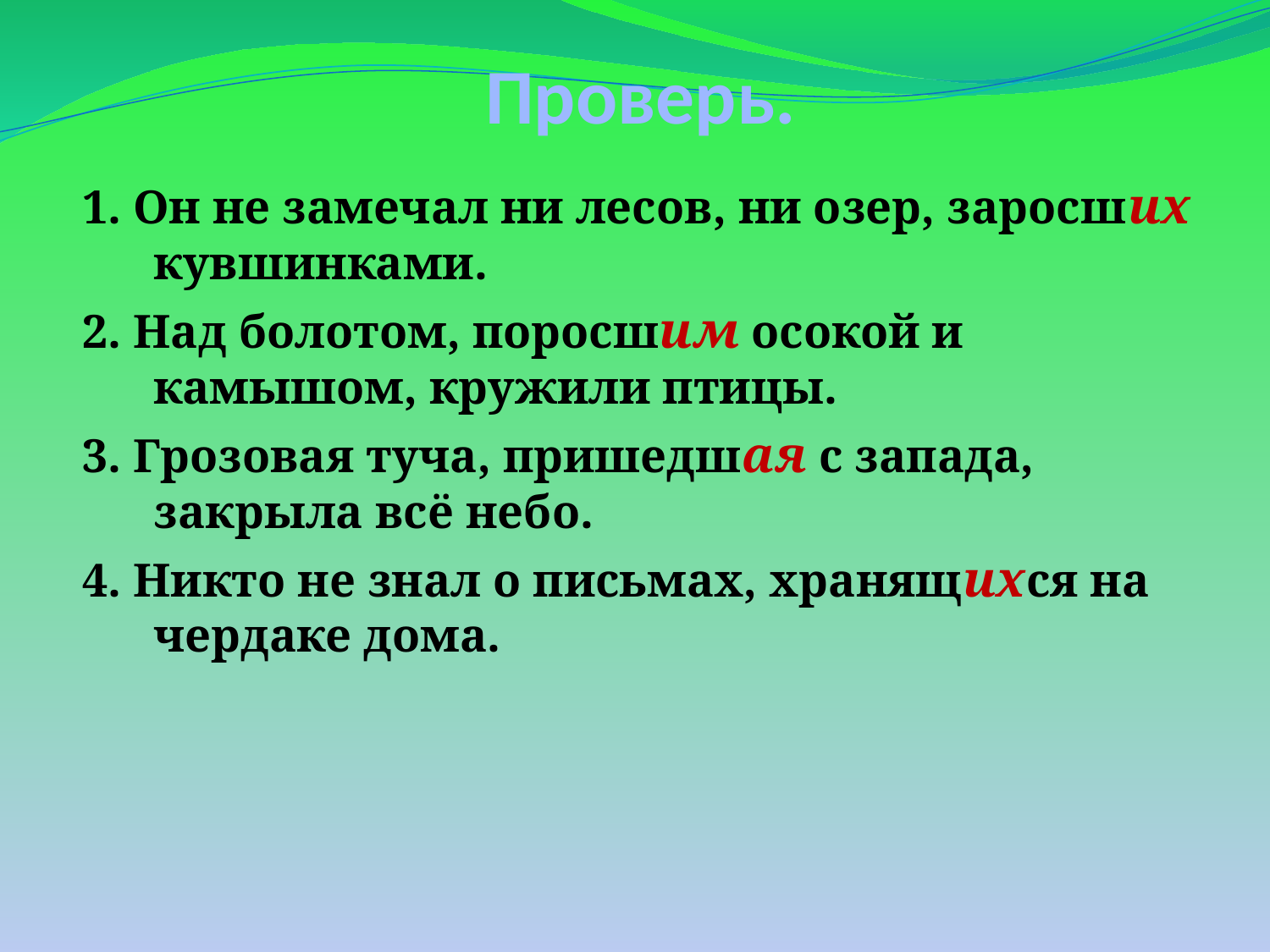

# Проверь.
1. Он не замечал ни лесов, ни озер, заросших кувшинками.
2. Над болотом, поросшим осокой и камышом, кружили птицы.
3. Грозовая туча, пришедшая с запада, закрыла всё небо.
4. Никто не знал о письмах, хранящихся на чердаке дома.